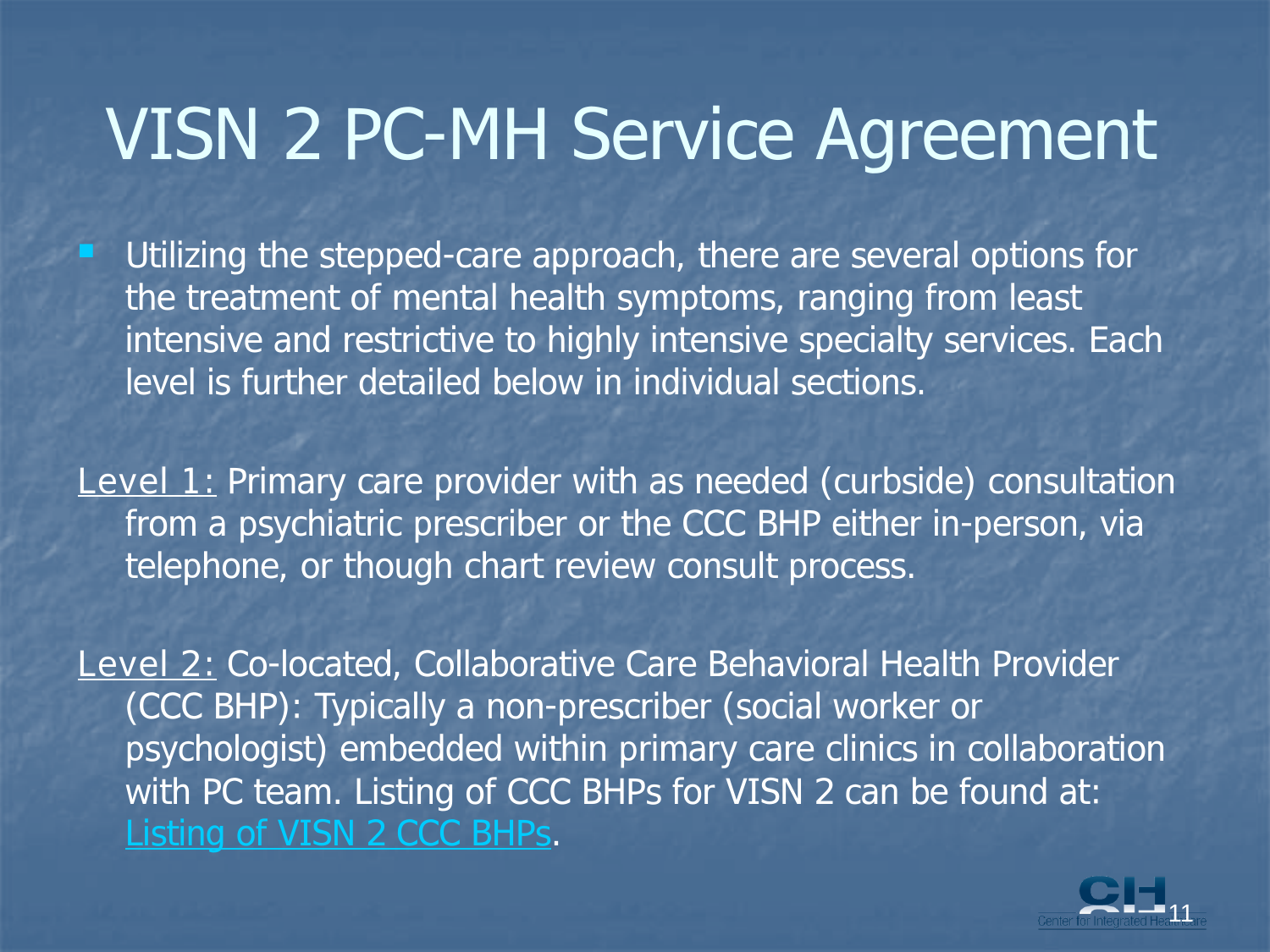

# VISN 2 PC-MH Service Agreement
Utilizing the stepped-care approach, there are several options for the treatment of mental health symptoms, ranging from least intensive and restrictive to highly intensive specialty services. Each level is further detailed below in individual sections.

Level 1: Primary care provider with as needed (curbside) consultation from a psychiatric prescriber or the CCC BHP either in-person, via telephone, or though chart review consult process.

Level 2: Co-located, Collaborative Care Behavioral Health Provider (CCC BHP): Typically a non-prescriber (social worker or psychologist) embedded within primary care clinics in collaboration with PC team. Listing of CCC BHPs for VISN 2 can be found at: Listing of VISN 2 CCC BHPs.

11